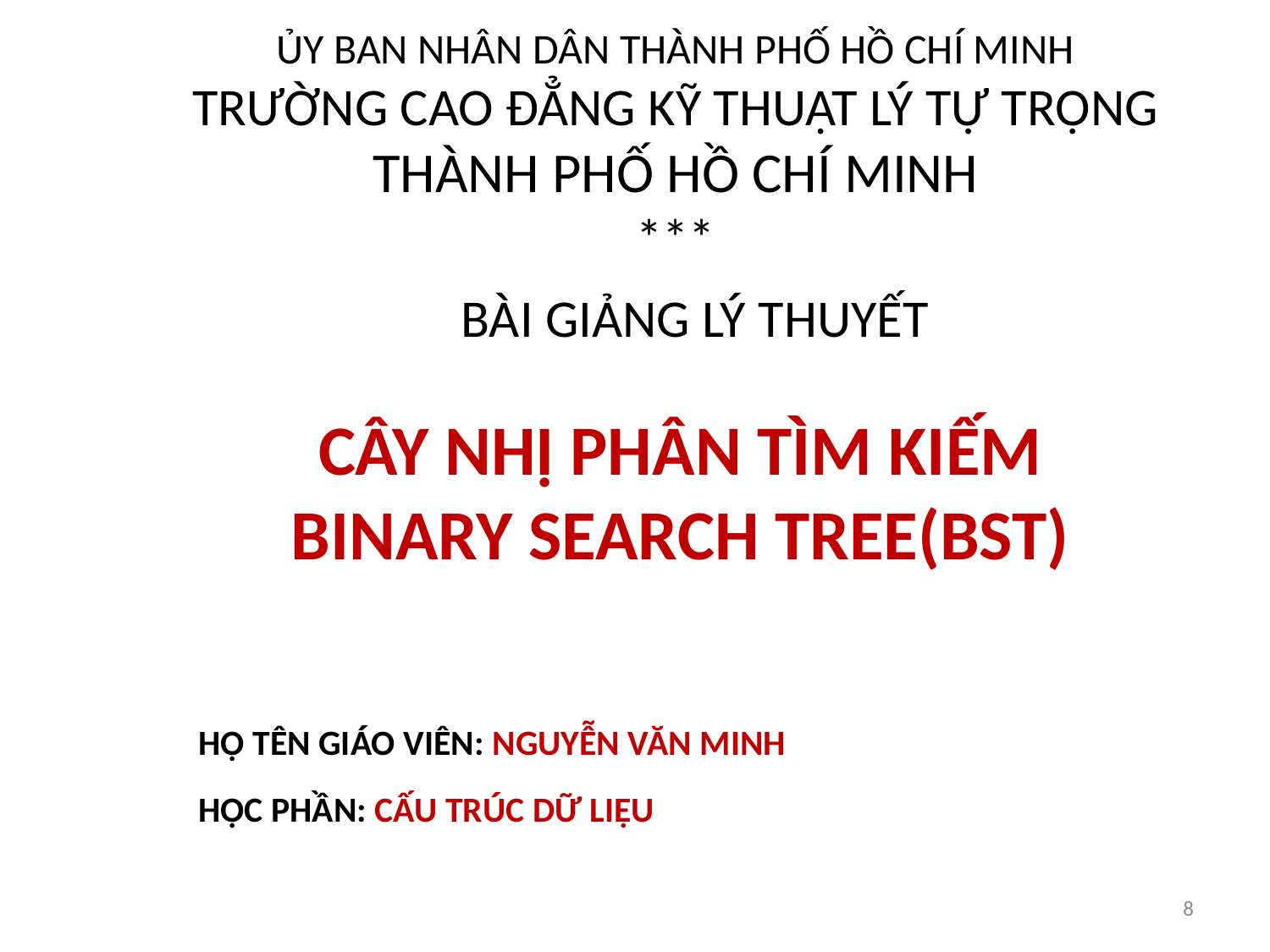

ỦY BAN NHÂN DÂN THÀNH PHỐ HỒ CHÍ MINH
TRƯỜNG CAO ĐẲNG KỸ THUẬT LÝ TỰ TRỌNG
THÀNH PHỐ HỒ CHÍ MINH
***
BÀI GIẢNG LÝ THUYẾT

CÂY NHỊ PHÂN TÌM KIẾM
BINARY SEARCH TREE(BST)
HỌ TÊN GIÁO VIÊN: NGUYỄN VĂN MINH
HỌC PHẦN: CẤU TRÚC DỮ LIỆU
8